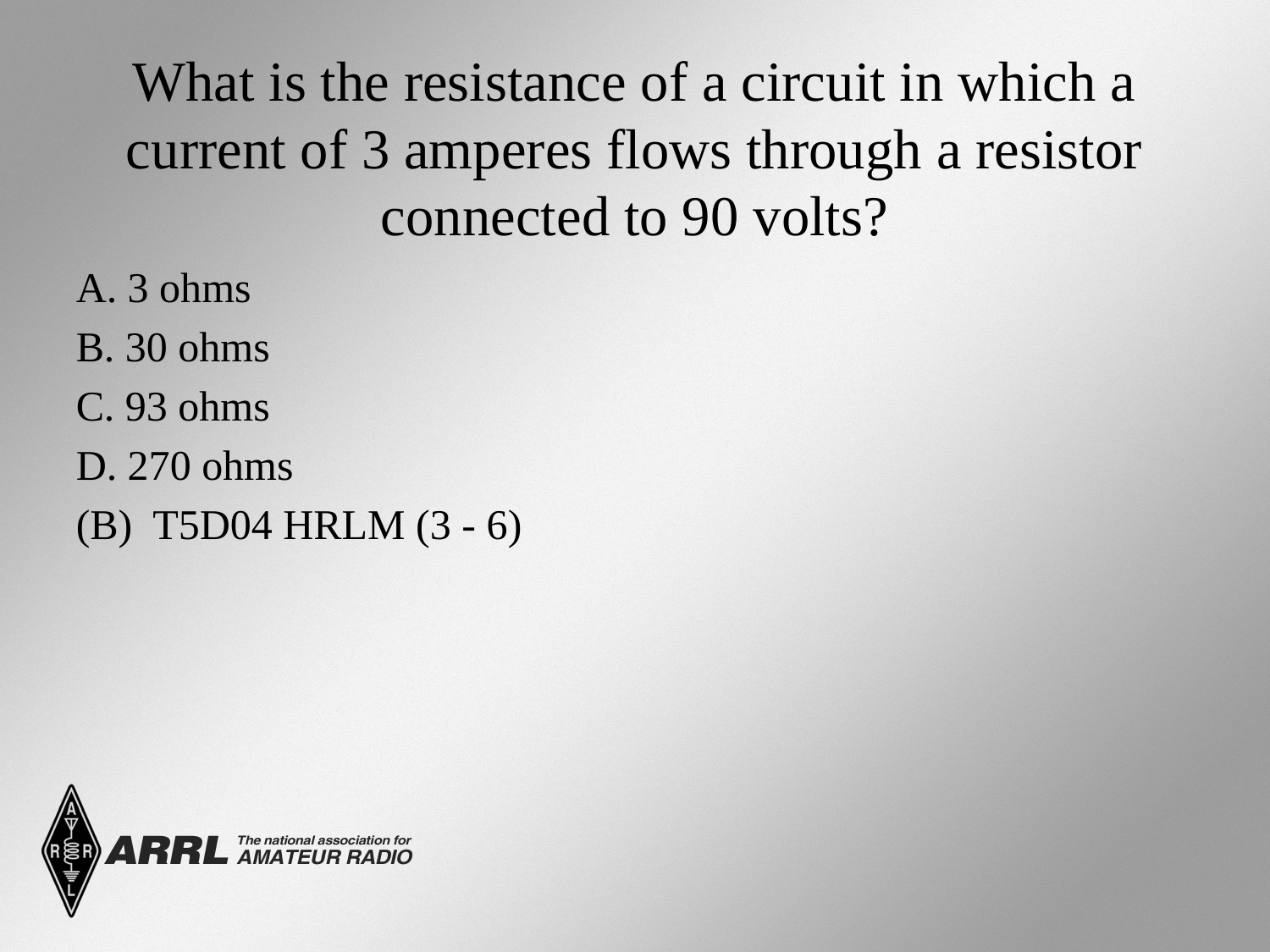

# What is the resistance of a circuit in which a current of 3 amperes flows through a resistor connected to 90 volts?
A. 3 ohms
B. 30 ohms
C. 93 ohms
D. 270 ohms
(B)  T5D04 HRLM (3 - 6)